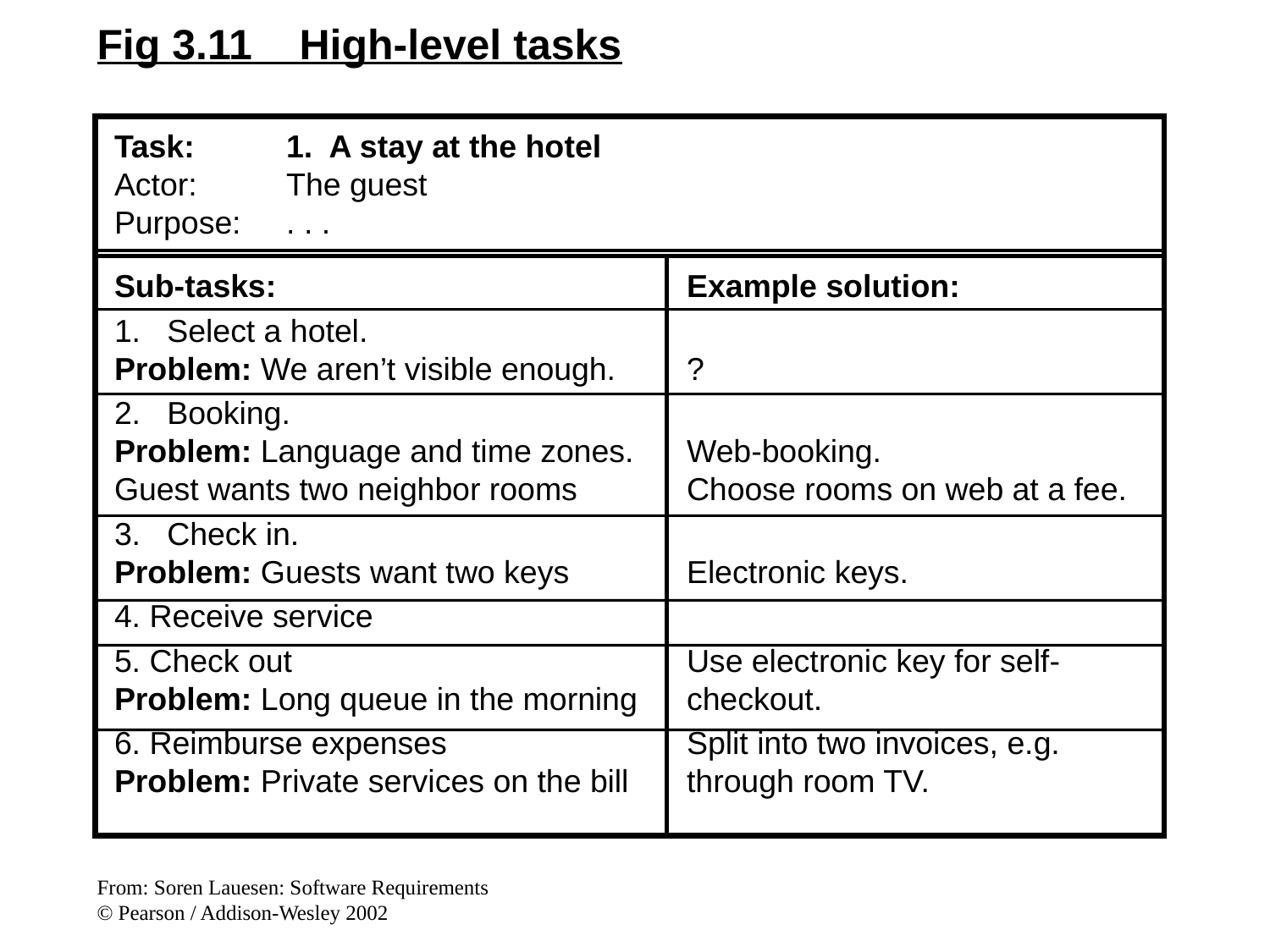

Fig 3.11    High-level tasks
Task:	1.  A stay at the hotel
Actor:	The guest
Purpose:	. . .

Sub-tasks:
1.	Select a hotel.
Problem: We aren’t visible enough.
2.	Booking.
Problem: Language and time zones. Guest wants two neighbor rooms
3.	Check in.
Problem: Guests want two keys
4. Receive service
5. Check out
Problem: Long queue in the morning
6. Reimburse expenses
Problem: Private services on the bill
Example solution:

?

Web-booking.
Choose rooms on web at a fee.

Electronic keys.

Use electronic key for self- checkout.
Split into two invoices, e.g. through room TV.

From: Soren Lauesen: Software Requirements
© Pearson / Addison-Wesley 2002